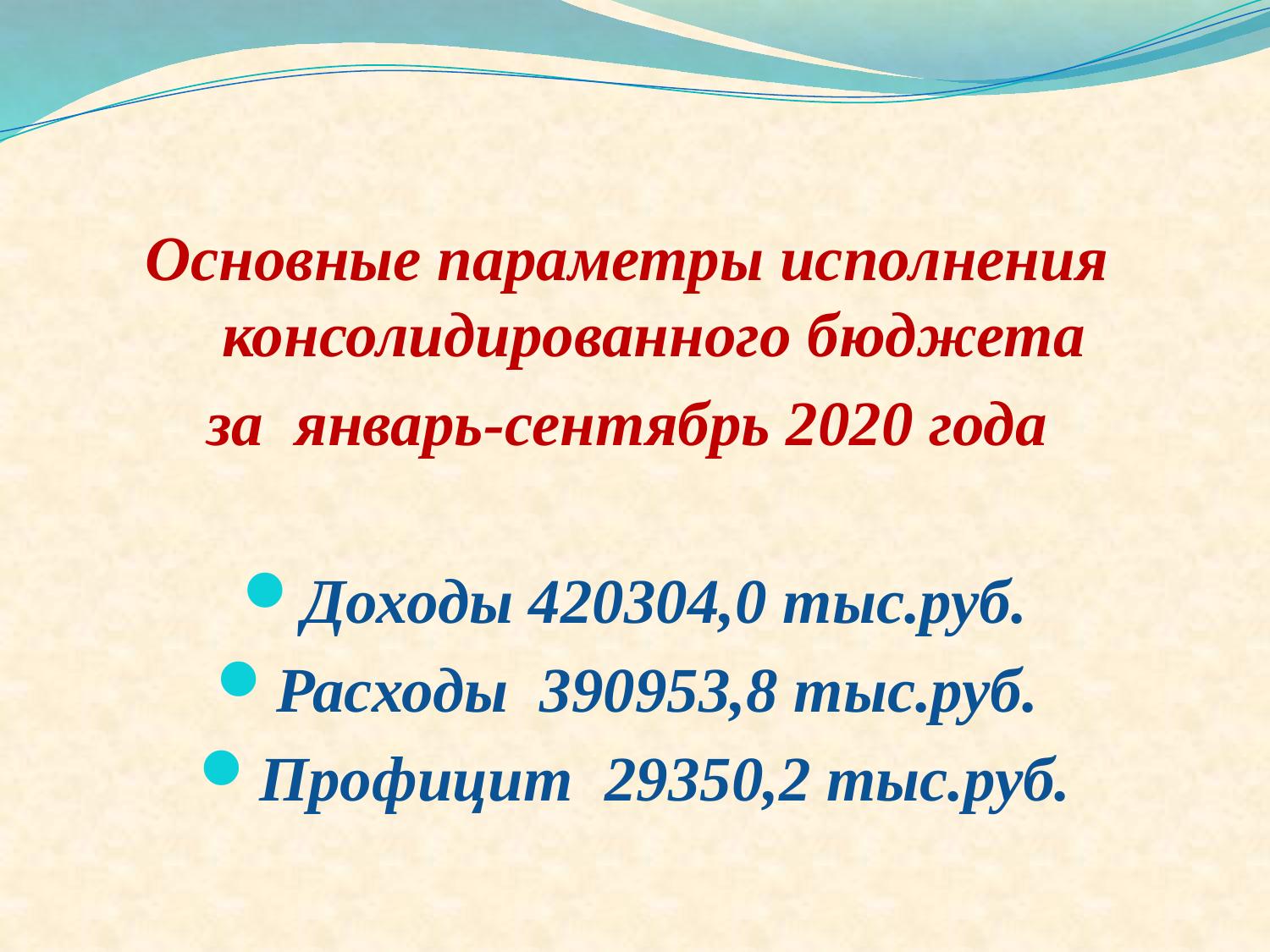

#

Основные параметры исполнения  консолидированного бюджета
за  январь-сентябрь 2020 года

Доходы 420304,0 тыс.руб.
Расходы  390953,8 тыс.руб.
Профицит  29350,2 тыс.руб.